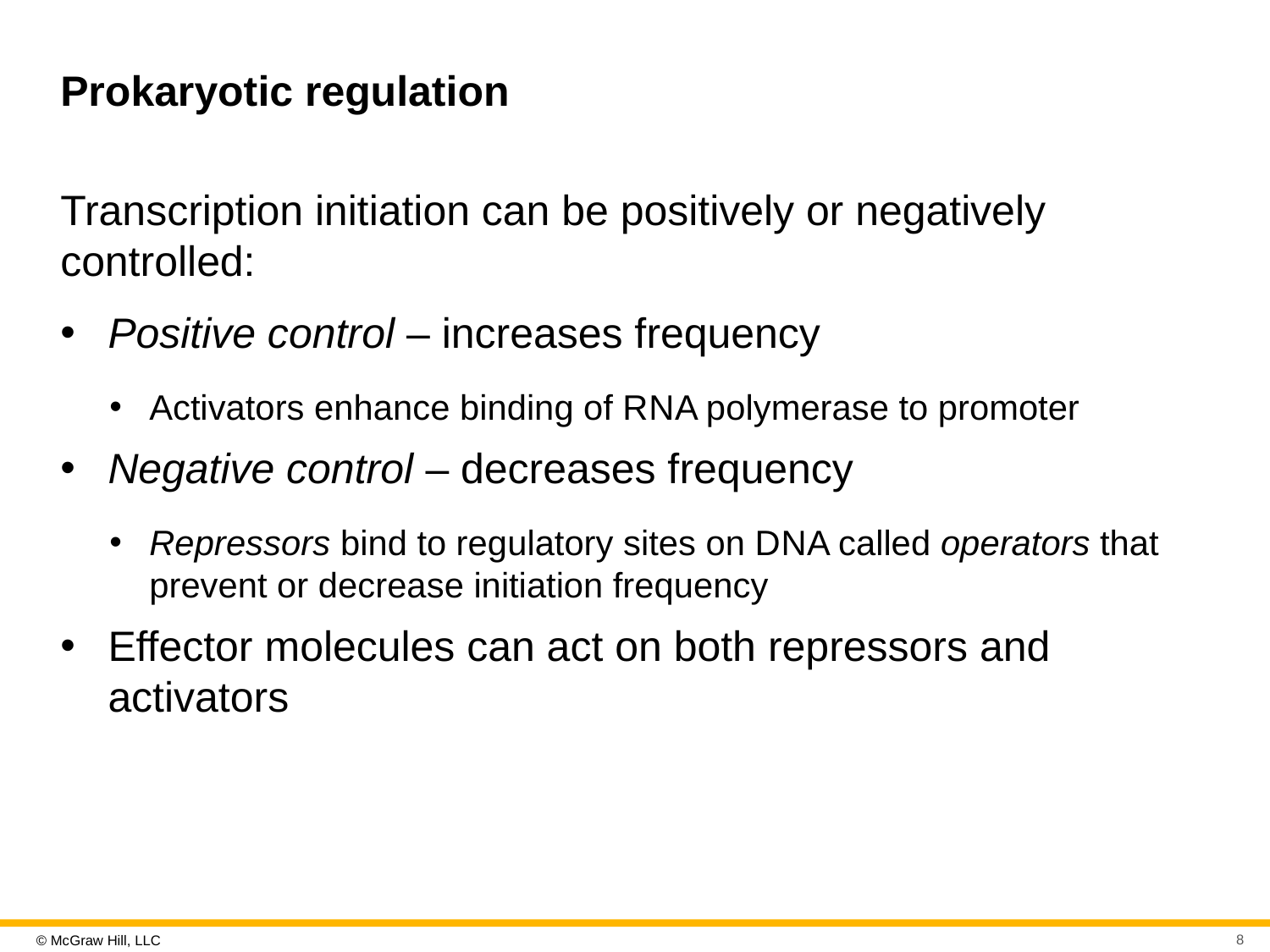

# Prokaryotic regulation
Transcription initiation can be positively or negatively controlled:
Positive control – increases frequency
Activators enhance binding of R N A polymerase to promoter
Negative control – decreases frequency
Repressors bind to regulatory sites on D N A called operators that prevent or decrease initiation frequency
Effector molecules can act on both repressors and activators
8